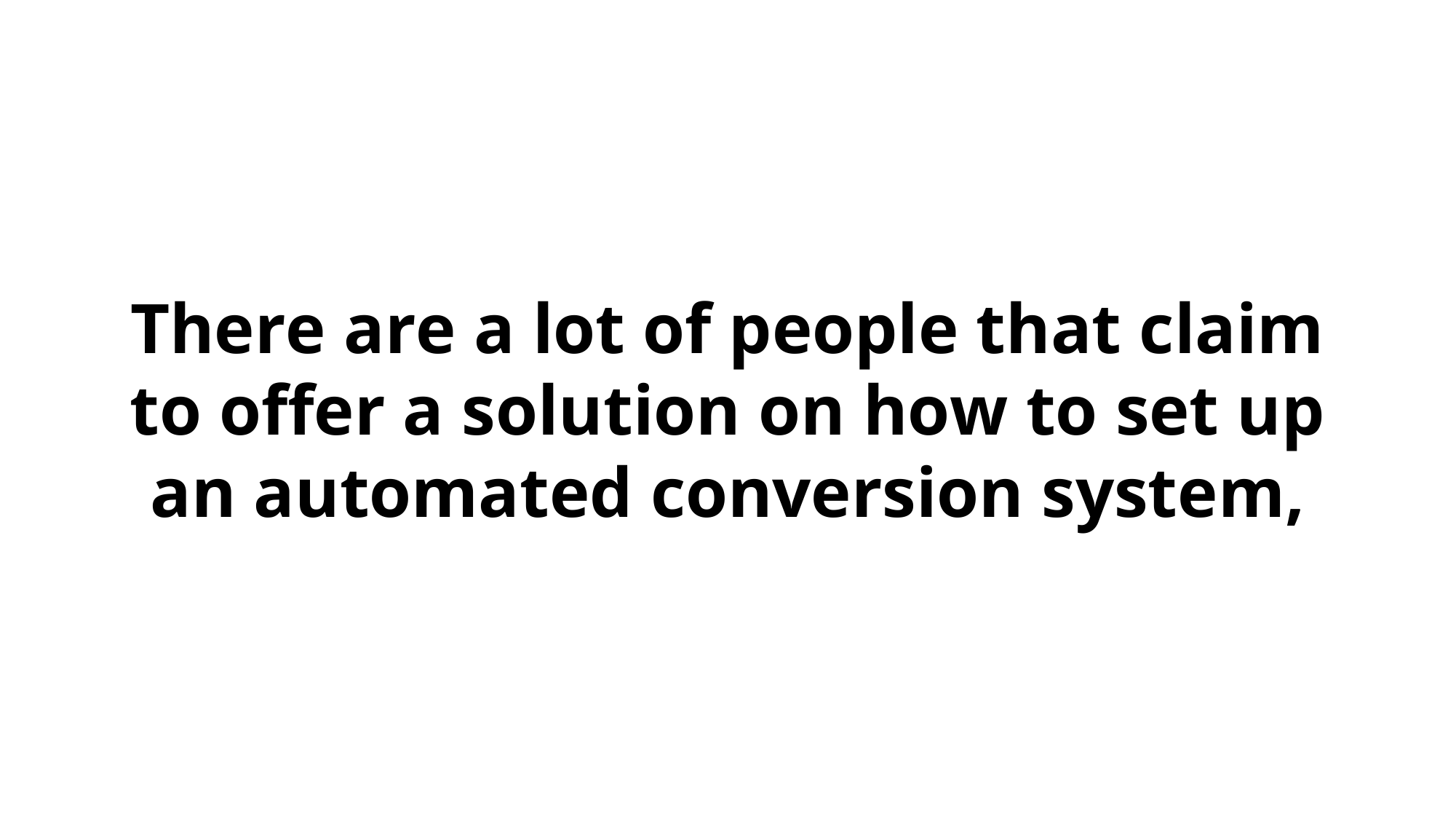

There are a lot of people that claim to offer a solution on how to set up an automated conversion system,